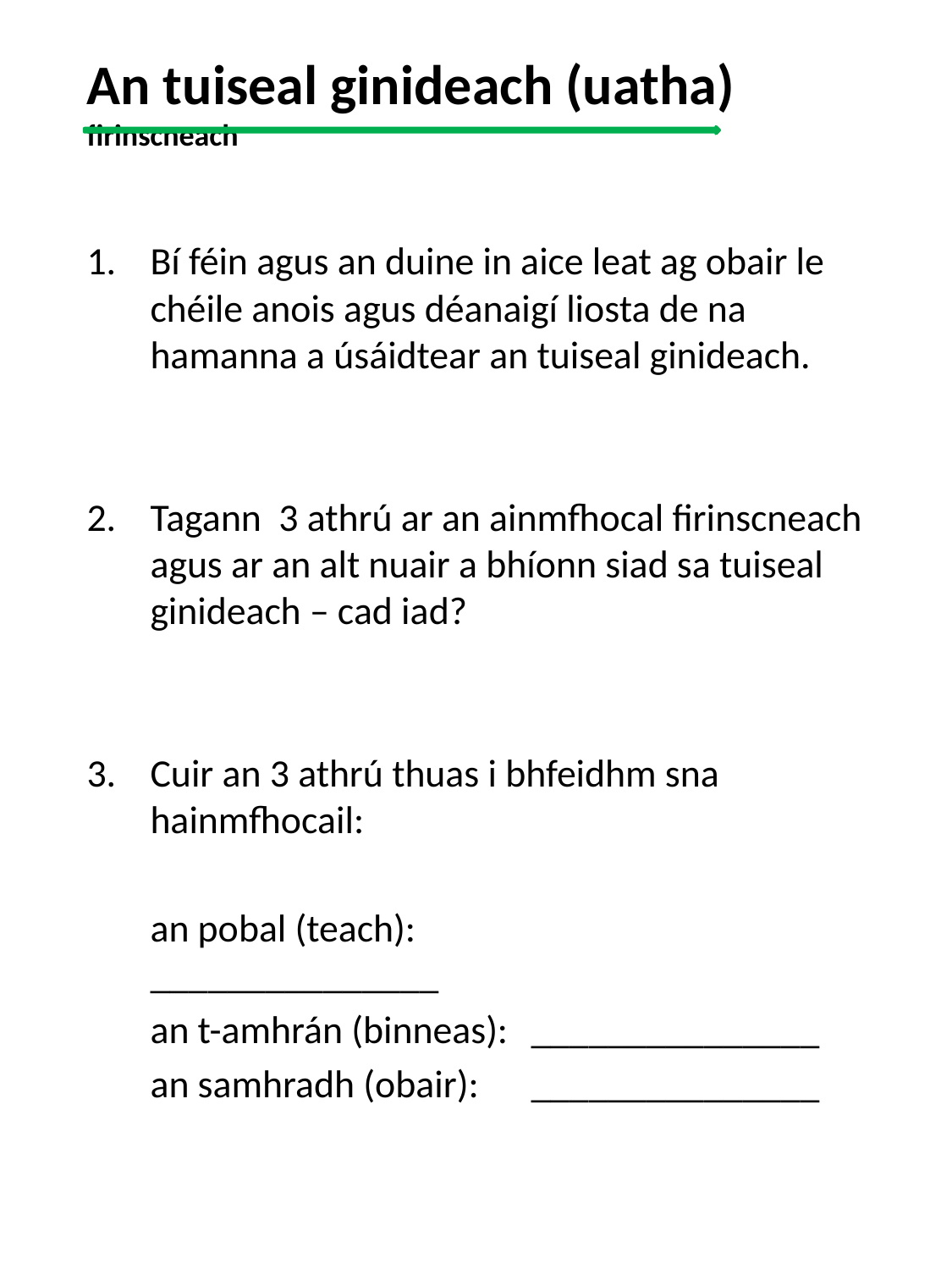

# An tuiseal ginideach (uatha)     firinscneach

Bí féin agus an duine in aice leat ag obair le chéile anois agus déanaigí liosta de na hamanna a úsáidtear an tuiseal ginideach.

Tagann  3 athrú ar an ainmfhocal firinscneach agus ar an alt nuair a bhíonn siad sa tuiseal ginideach – cad iad?

Cuir an 3 athrú thuas i bhfeidhm sna hainmfhocail:

	an pobal (teach):		_______________
	an t-amhrán (binneas):	_______________
	an samhradh (obair):	_______________